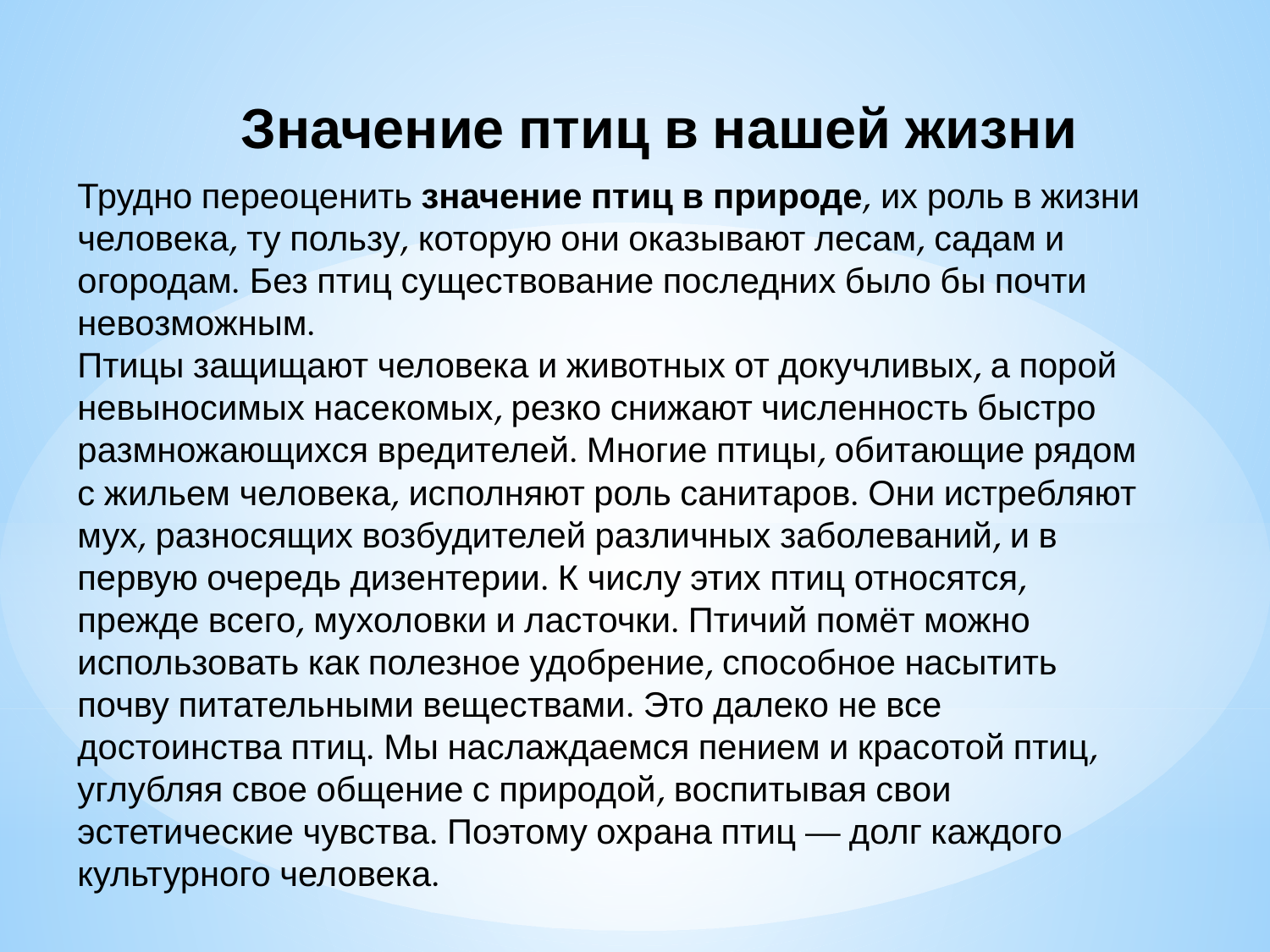

Значение птиц в нашей жизни
Трудно переоценить значение птиц в природе, их роль в жизни человека, ту пользу, которую они оказывают лесам, садам и огородам. Без птиц существование последних было бы почти невозможным.
Птицы защищают человека и животных от докучливых, а порой невыносимых насекомых, резко снижают численность быстро размножающихся вредителей. Многие птицы, обитающие рядом с жильем человека, исполняют роль санитаров. Они истребляют мух, разносящих возбудителей различных заболеваний, и в первую очередь дизентерии. К числу этих птиц относятся, прежде всего, мухоловки и ласточки. Птичий помёт можно использовать как полезное удобрение, способное насытить почву питательными веществами. Это далеко не все достоинства птиц. Мы наслаждаемся пением и красотой птиц, углубляя свое общение с природой, воспитывая свои эстетические чувства. Поэтому охрана птиц — долг каждого культурного человека.

.